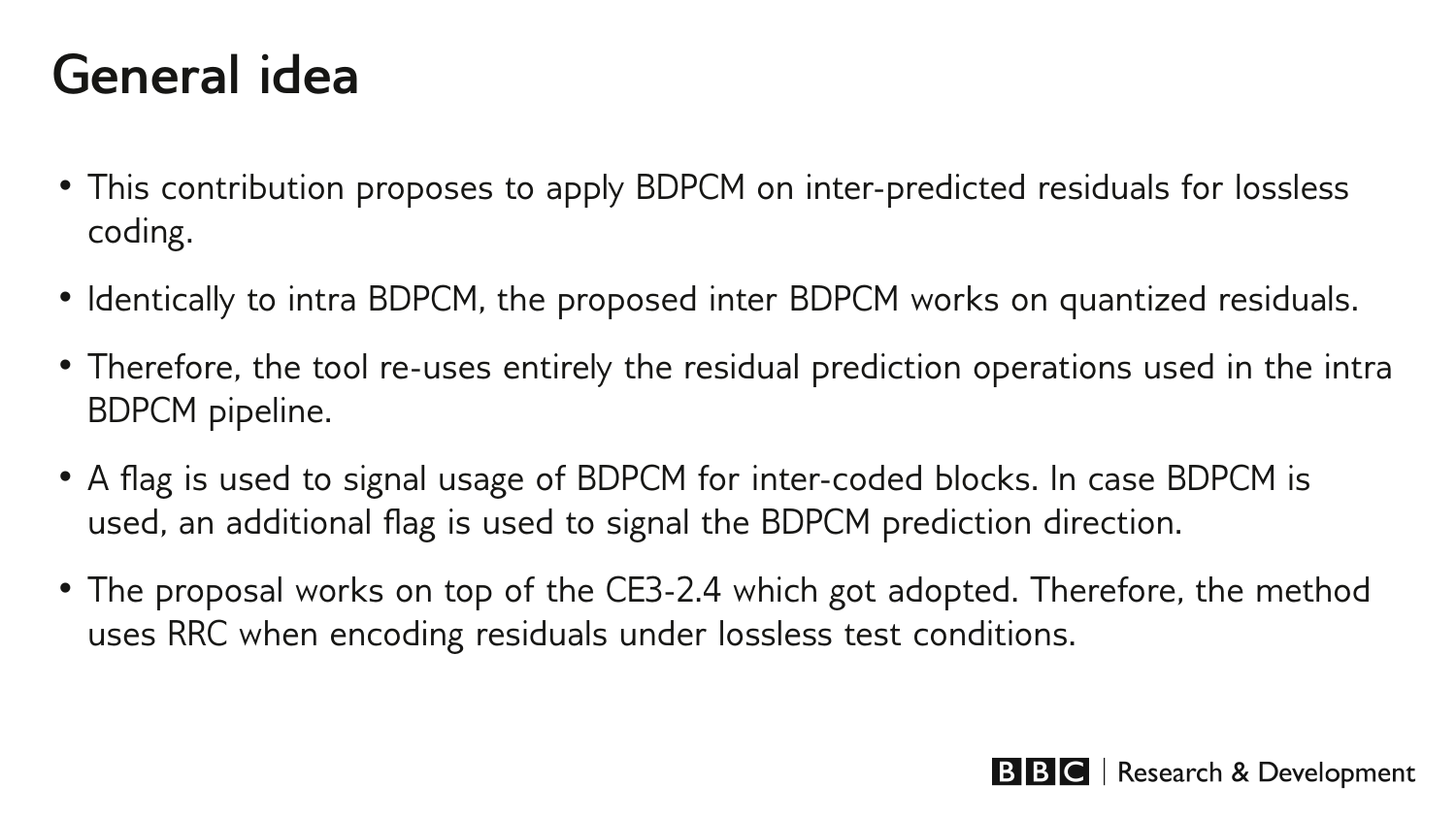

General idea
This contribution proposes to apply BDPCM on inter-predicted residuals for lossless coding.
Identically to intra BDPCM, the proposed inter BDPCM works on quantized residuals.
Therefore, the tool re-uses entirely the residual prediction operations used in the intra BDPCM pipeline.
A flag is used to signal usage of BDPCM for inter-coded blocks. In case BDPCM is used, an additional flag is used to signal the BDPCM prediction direction.
The proposal works on top of the CE3-2.4 which got adopted. Therefore, the method uses RRC when encoding residuals under lossless test conditions.